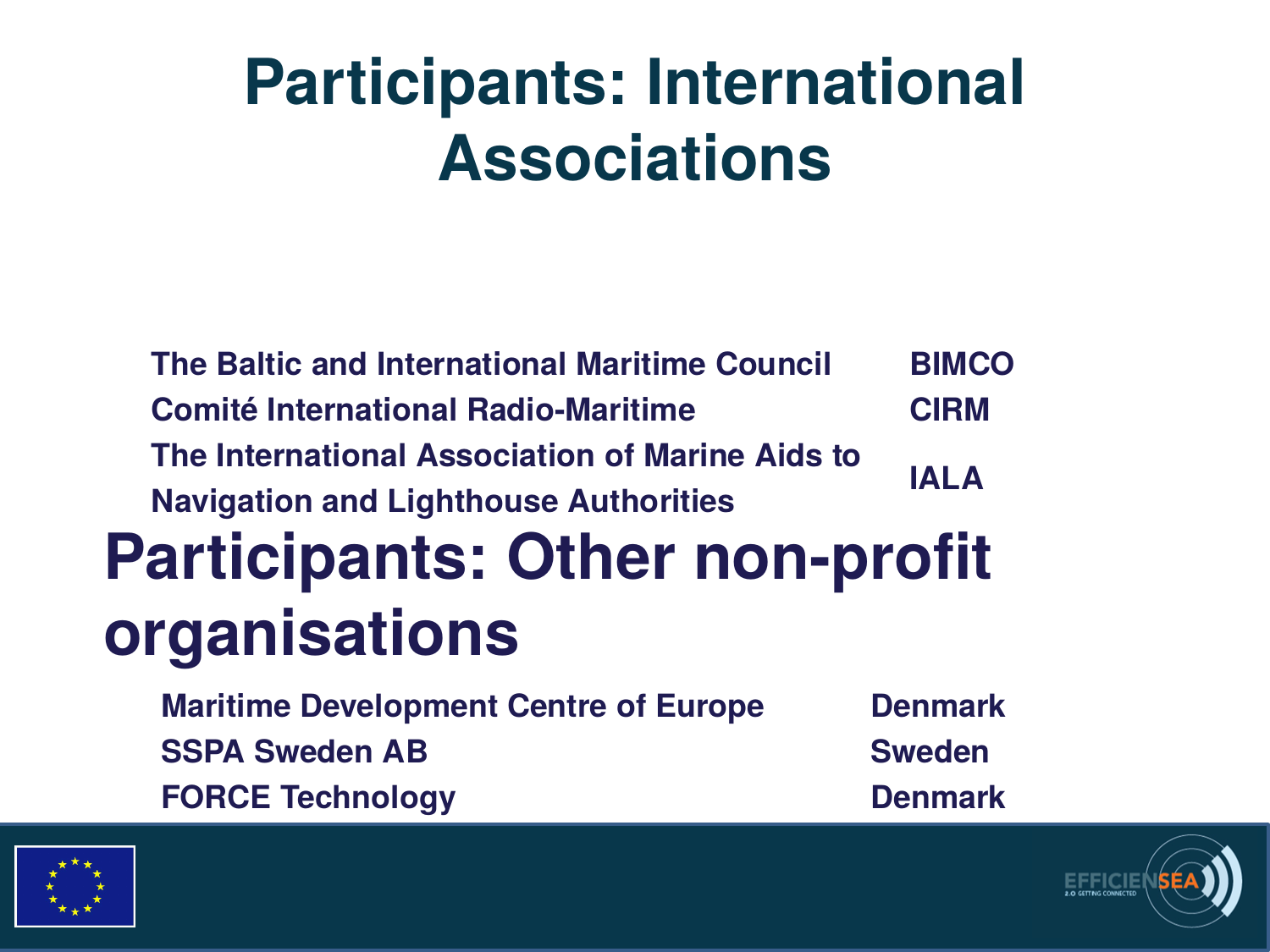

# Participants: International Associations
| The Baltic and International Maritime Council | BIMCO |
| --- | --- |
| Comité International Radio-Maritime | CIRM |
| The International Association of Marine Aids to Navigation and Lighthouse Authorities | IALA |
Participants: Other non-profit organisations
| Maritime Development Centre of Europe | Denmark |
| --- | --- |
| SSPA Sweden AB | Sweden |
| FORCE Technology | Denmark |